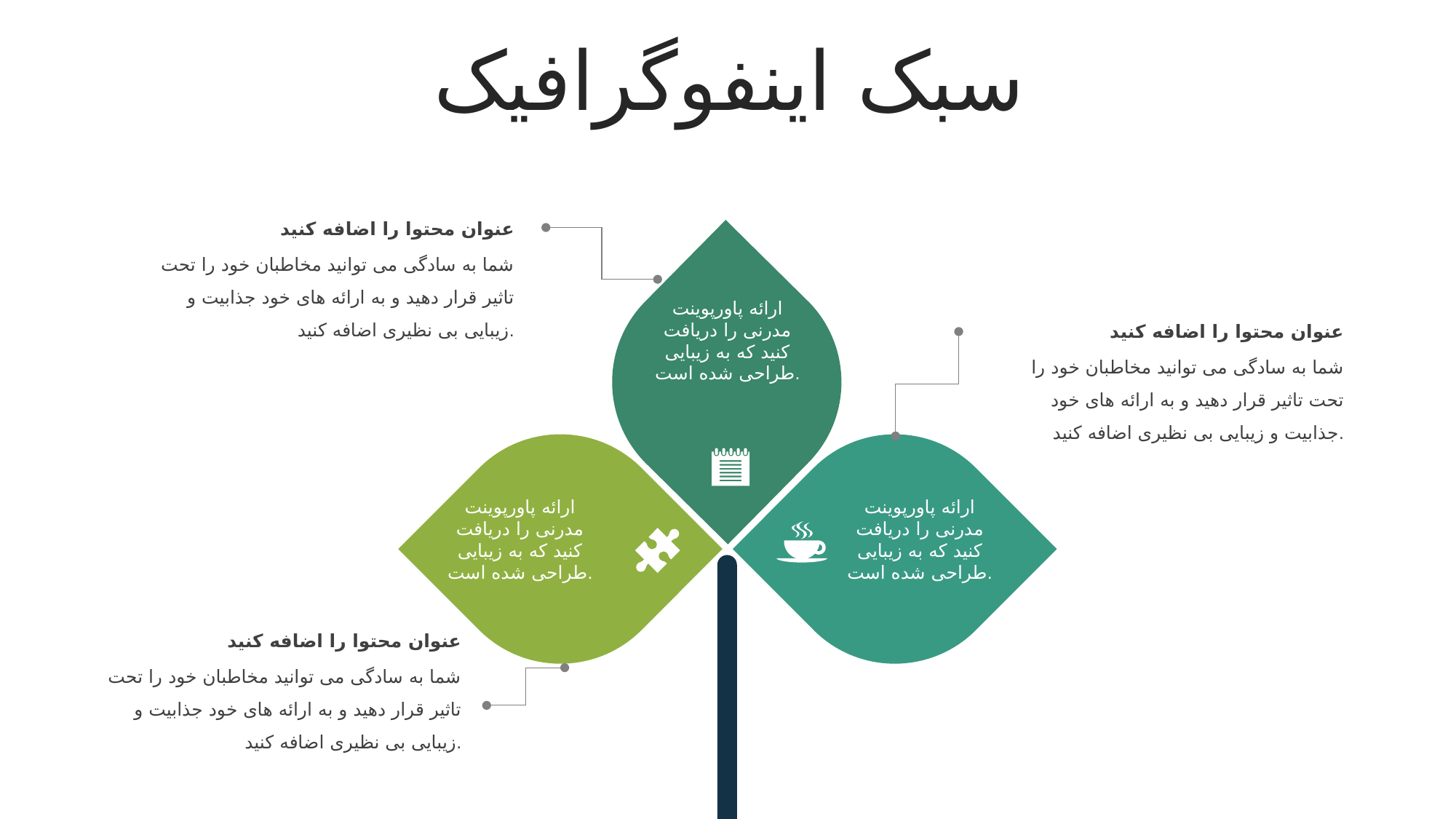

سبک اینفوگرافیک
عنوان محتوا را اضافه کنید
شما به سادگی می توانید مخاطبان خود را تحت تاثیر قرار دهید و به ارائه های خود جذابیت و زیبایی بی نظیری اضافه کنید.

ارائه پاورپوینت مدرنی را دریافت کنید که به زیبایی طراحی شده است.
عنوان محتوا را اضافه کنید
شما به سادگی می توانید مخاطبان خود را تحت تاثیر قرار دهید و به ارائه های خود جذابیت و زیبایی بی نظیری اضافه کنید.

ارائه پاورپوینت مدرنی را دریافت کنید که به زیبایی طراحی شده است.
ارائه پاورپوینت مدرنی را دریافت کنید که به زیبایی طراحی شده است.

عنوان محتوا را اضافه کنید
شما به سادگی می توانید مخاطبان خود را تحت تاثیر قرار دهید و به ارائه های خود جذابیت و زیبایی بی نظیری اضافه کنید.